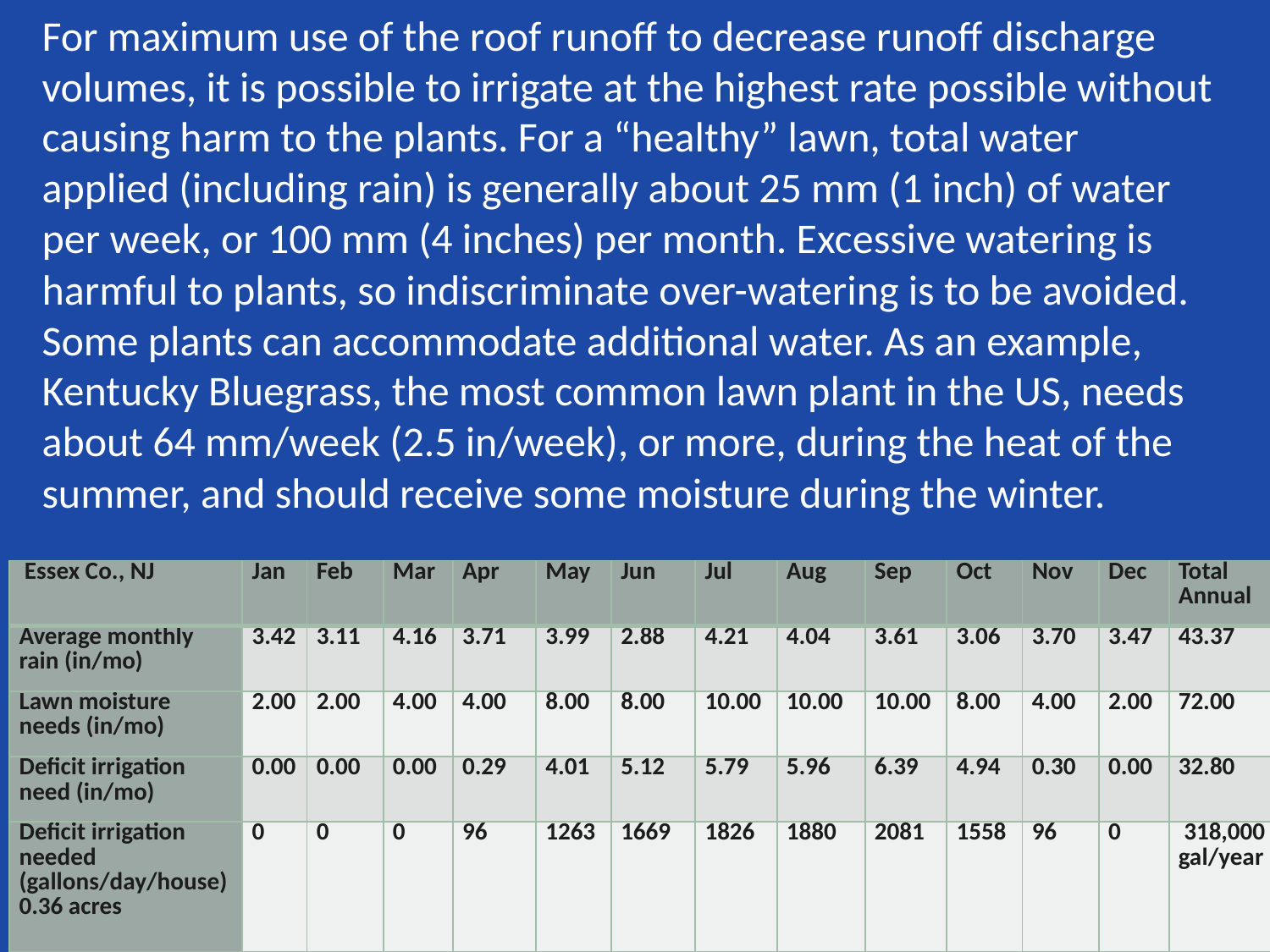

For maximum use of the roof runoff to decrease runoff discharge volumes, it is possible to irrigate at the highest rate possible without causing harm to the plants. For a “healthy” lawn, total water applied (including rain) is generally about 25 mm (1 inch) of water per week, or 100 mm (4 inches) per month. Excessive watering is harmful to plants, so indiscriminate over-watering is to be avoided. Some plants can accommodate additional water. As an example, Kentucky Bluegrass, the most common lawn plant in the US, needs about 64 mm/week (2.5 in/week), or more, during the heat of the summer, and should receive some moisture during the winter.
| Essex Co., NJ | Jan | Feb | Mar | Apr | May | Jun | Jul | Aug | Sep | Oct | Nov | Dec | Total Annual |
| --- | --- | --- | --- | --- | --- | --- | --- | --- | --- | --- | --- | --- | --- |
| Average monthly rain (in/mo) | 3.42 | 3.11 | 4.16 | 3.71 | 3.99 | 2.88 | 4.21 | 4.04 | 3.61 | 3.06 | 3.70 | 3.47 | 43.37 |
| Lawn moisture needs (in/mo) | 2.00 | 2.00 | 4.00 | 4.00 | 8.00 | 8.00 | 10.00 | 10.00 | 10.00 | 8.00 | 4.00 | 2.00 | 72.00 |
| Deficit irrigation need (in/mo) | 0.00 | 0.00 | 0.00 | 0.29 | 4.01 | 5.12 | 5.79 | 5.96 | 6.39 | 4.94 | 0.30 | 0.00 | 32.80 |
| Deficit irrigation needed (gallons/day/house) 0.36 acres | 0 | 0 | 0 | 96 | 1263 | 1669 | 1826 | 1880 | 2081 | 1558 | 96 | 0 | 318,000 gal/year |